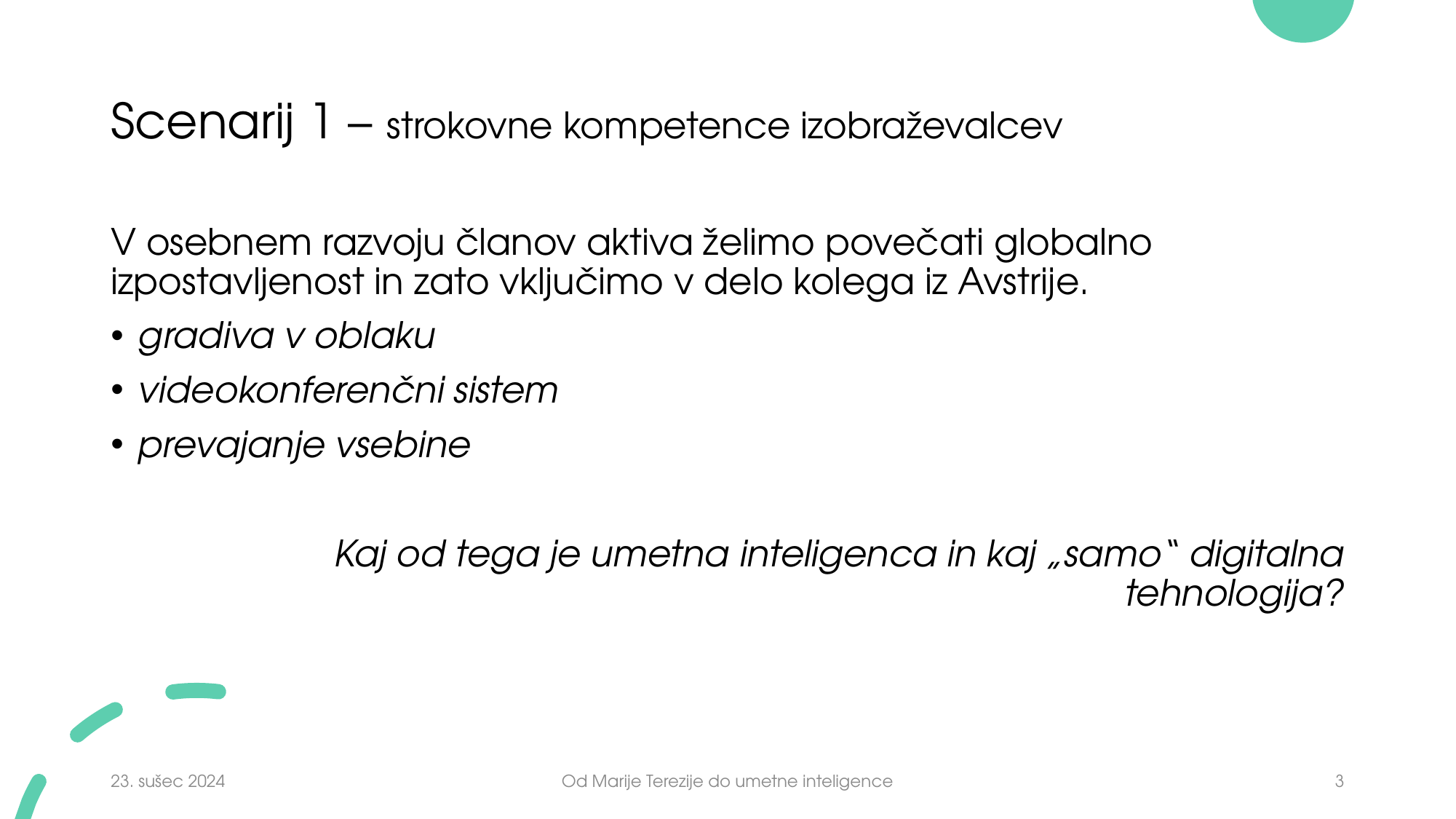

# Scenarij 1 – strokovne kompetence izobraževalcev
V osebnem razvoju članov aktiva želimo povečati globalno izpostavljenost in zato vključimo v delo kolega iz Avstrije.
gradiva v oblaku
videokonferenčni sistem
prevajanje vsebine

Kaj od tega je umetna inteligenca in kaj „samo“ digitalna tehnologija?
23. sušec 2024
Od Marije Terezije do umetne inteligence
3